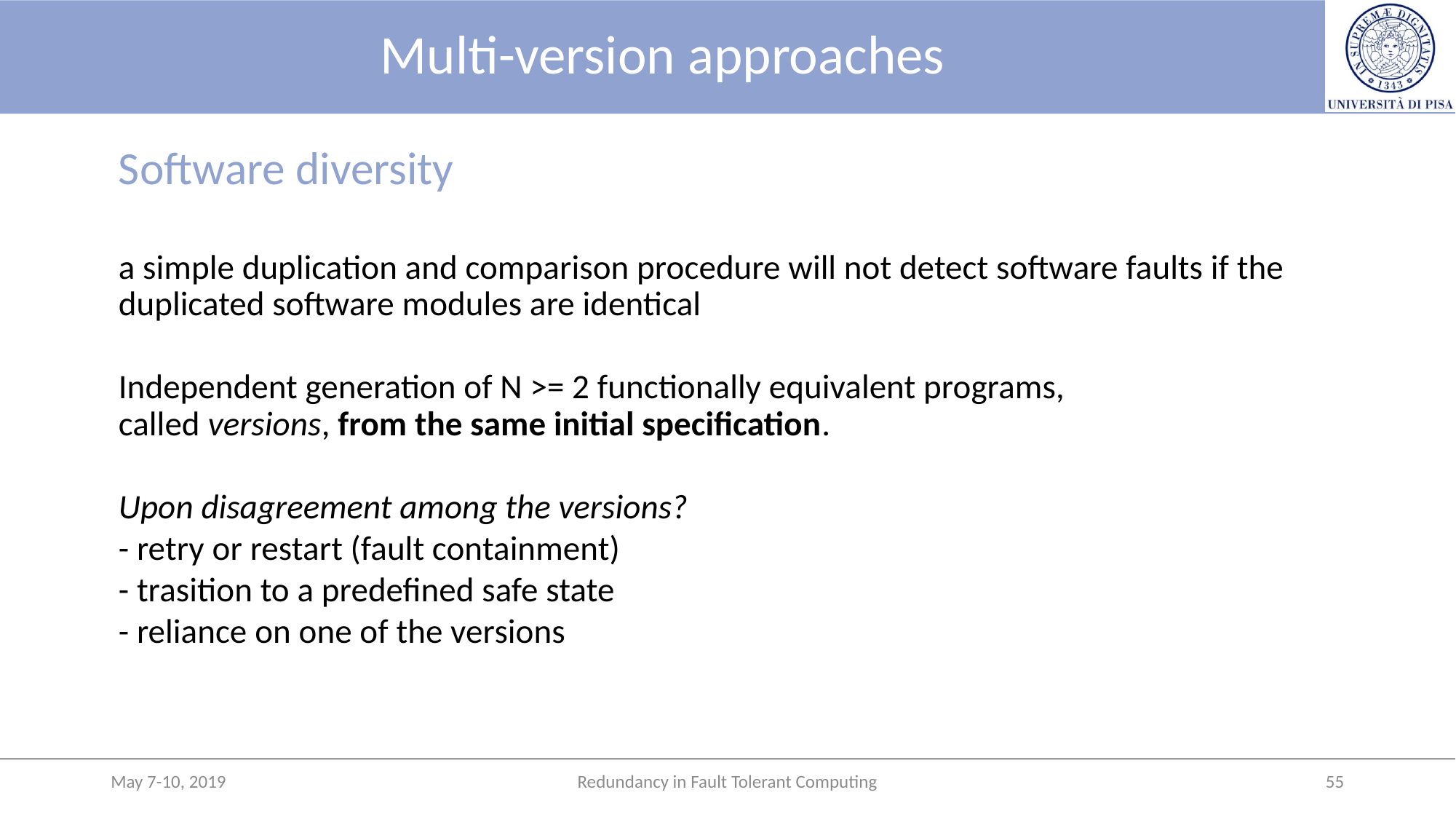

# Multi-version approaches
Software diversity
a simple duplication and comparison procedure will not detect software faults if the duplicated software modules are identical

Independent generation of N >= 2 functionally equivalent programs,
called versions, from the same initial specification.

Upon disagreement among the versions?
- retry or restart (fault containment)
- trasition to a predefined safe state
- reliance on one of the versions

May 7-10, 2019
Redundancy in Fault Tolerant Computing
55